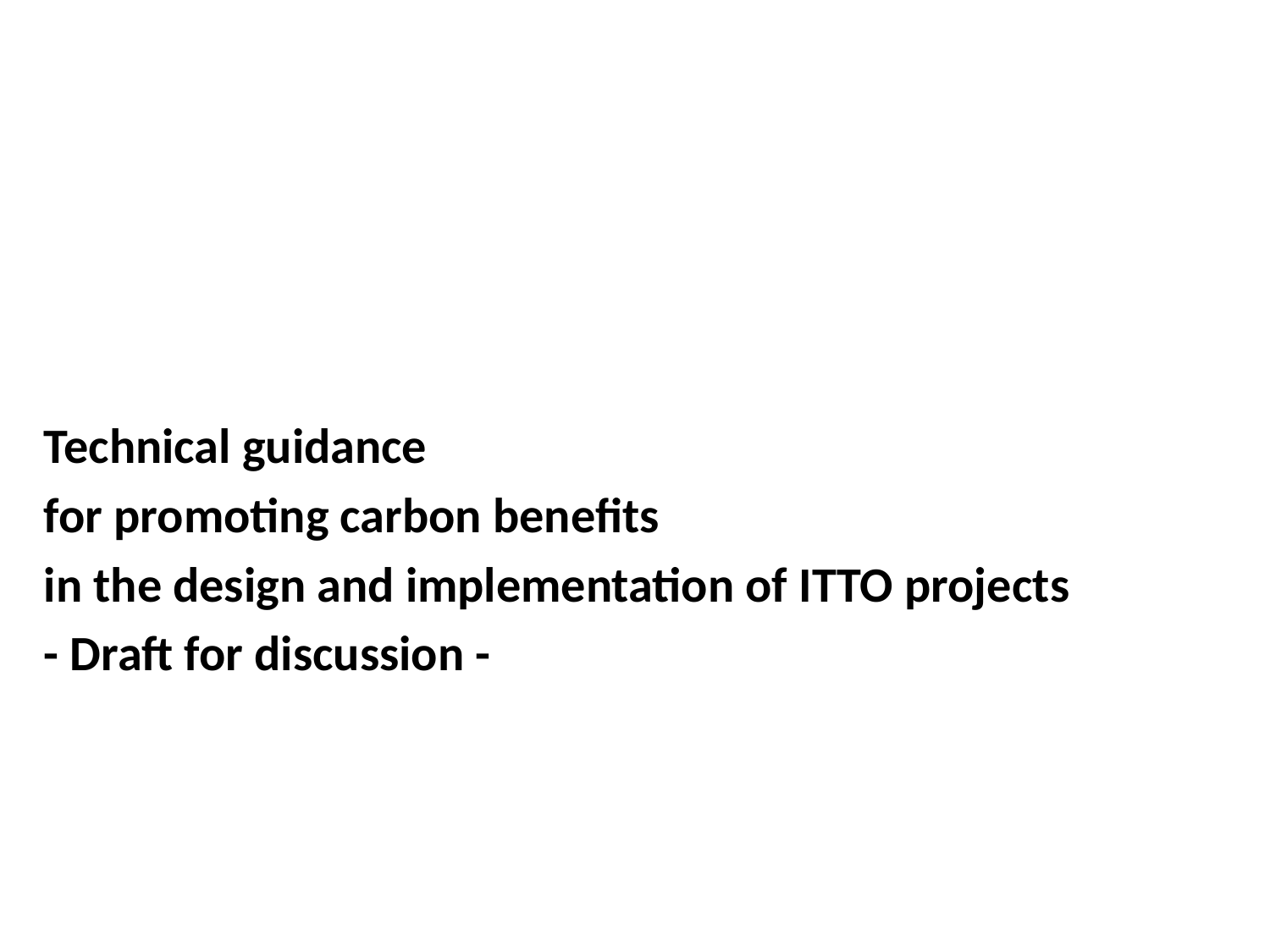

Technical guidance
for promoting carbon benefits
in the design and implementation of ITTO projects
- Draft for discussion -